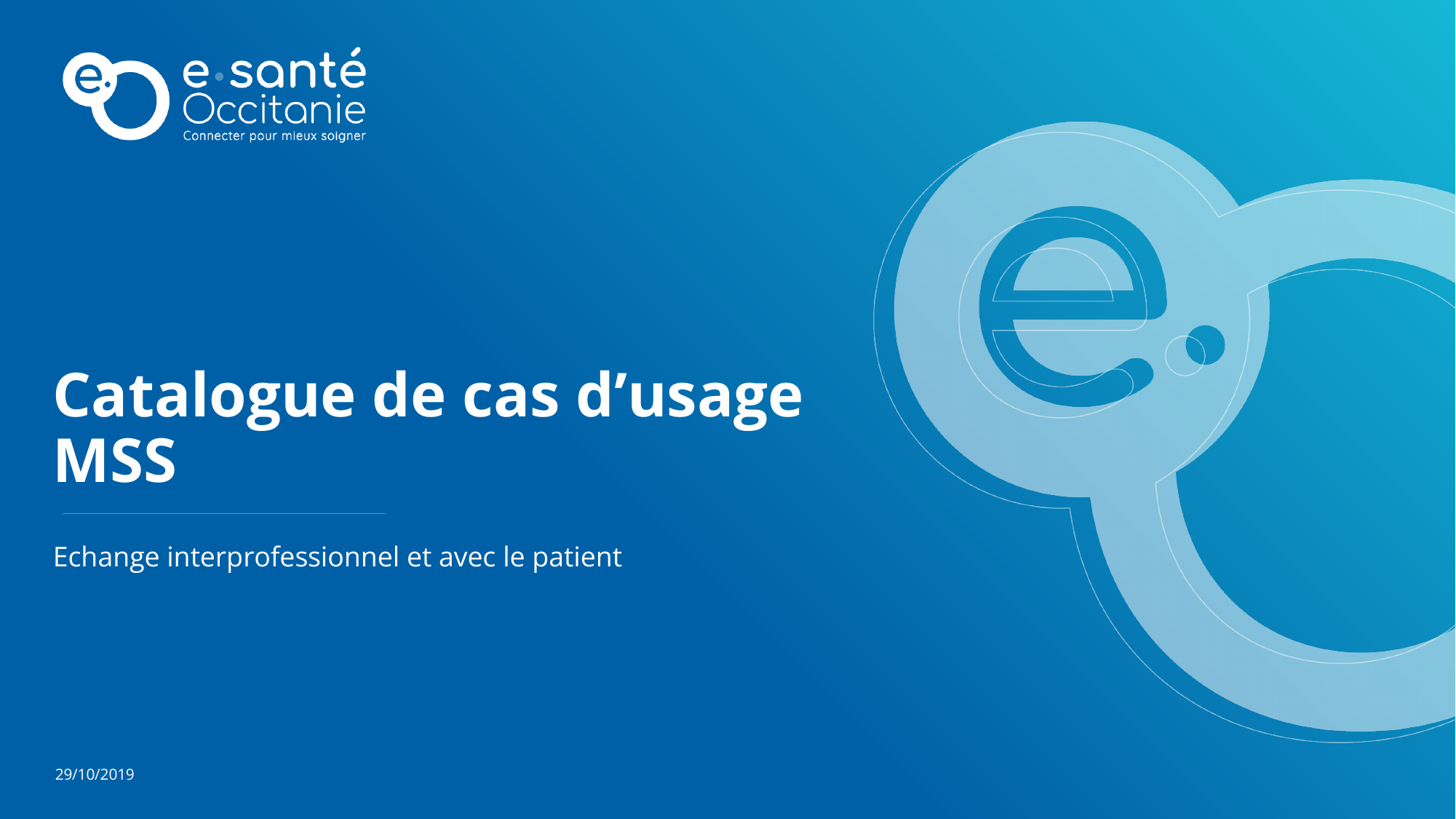

# Catalogue de cas d’usage MSS
Echange interprofessionnel et avec le patient
29/10/2019